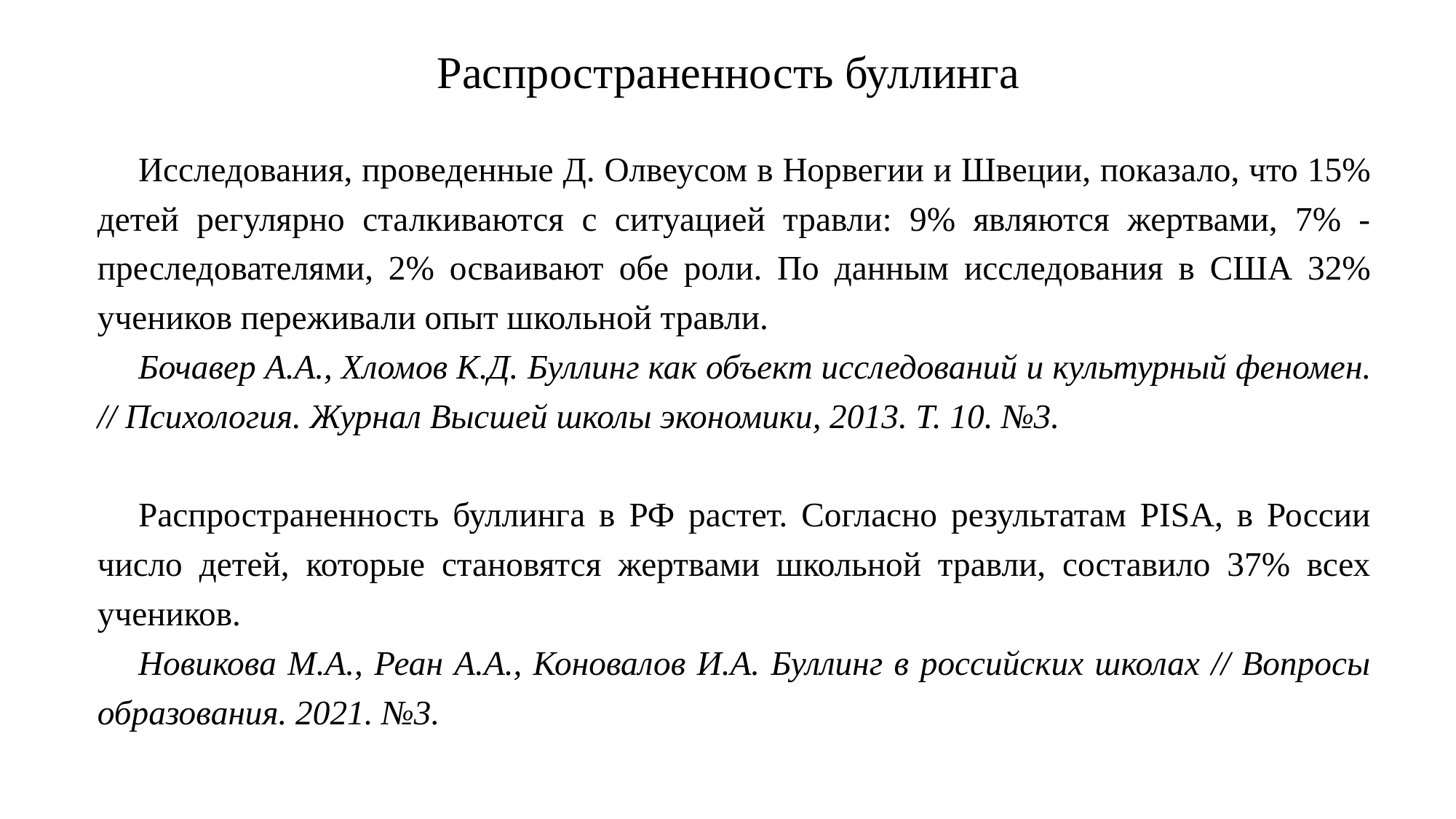

# Распространенность буллинга
Исследования, проведенные Д. Олвеусом в Норвегии и Швеции, показало, что 15% детей регулярно сталкиваются с ситуацией травли: 9% являются жертвами, 7% - преследователями, 2% осваивают обе роли. По данным исследования в США 32% учеников переживали опыт школьной травли.
Бочавер А.А., Хломов К.Д. ﻿Буллинг как объект исследований и культурный феномен. // Психология. Журнал Высшей школы экономики, 2013. Т. 10. №3.

Распространенность буллинга в РФ растет. Согласно результатам PISA, в России число детей, которые становятся жертвами школьной травли, составило 37% всех учеников.
Новикова М.А., Реан А.А., Коновалов И.А. Буллинг в российских школах // Вопросы образования. 2021. №3.